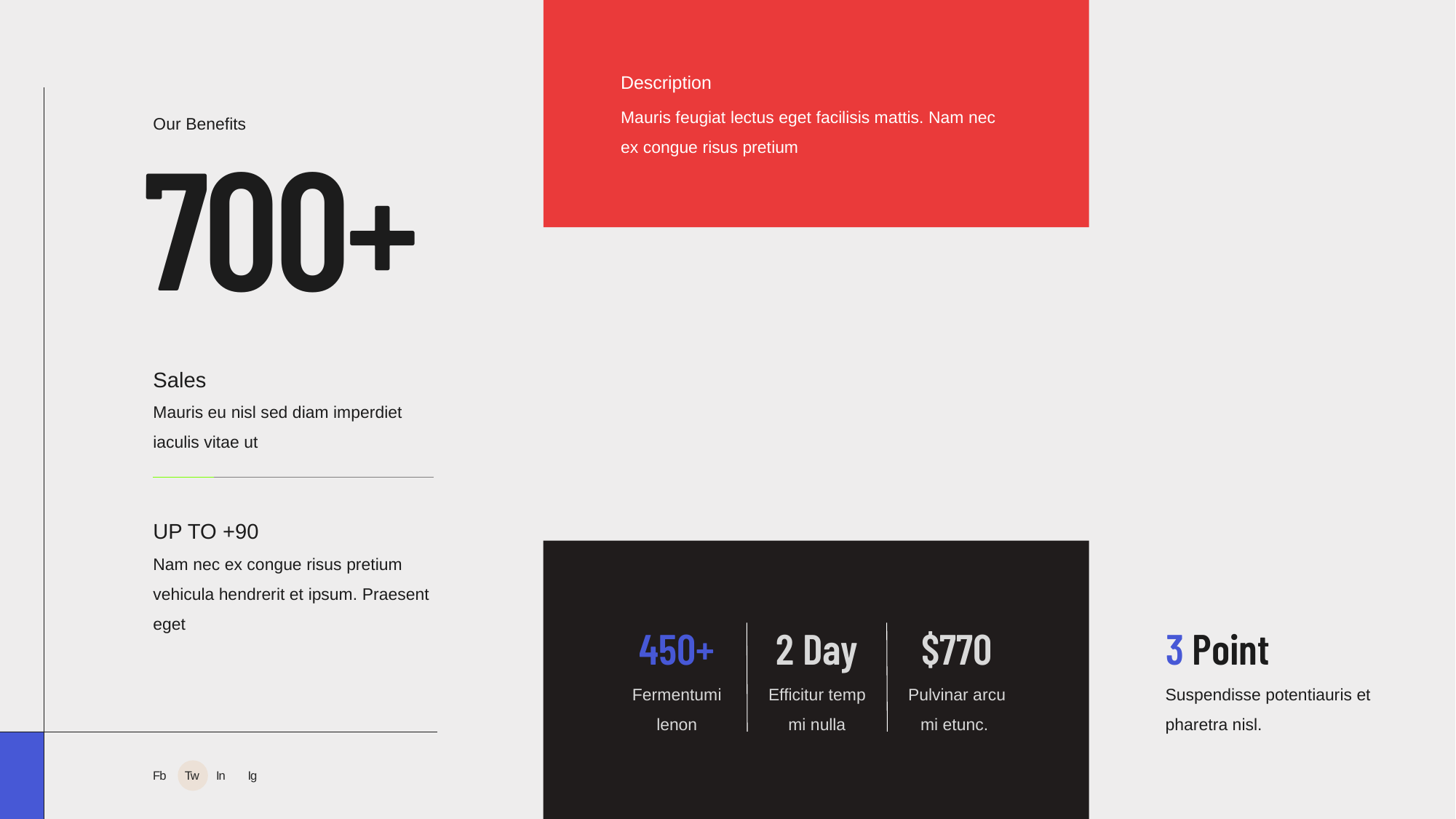

Description
Mauris feugiat lectus eget facilisis mattis. Nam nec ex congue risus pretium
Our Benefits
700+

Sales
Mauris eu nisl sed diam imperdiet iaculis vitae ut
UP TO +90
Nam nec ex congue risus pretium vehicula hendrerit et ipsum. Praesent eget
450+
2 Day
$770
3 Point
Fermentumi lenon
Efficitur temp mi nulla
Pulvinar arcu mi etunc.
Suspendisse potentiauris et pharetra nisl.

Fb
Tw
In
Ig